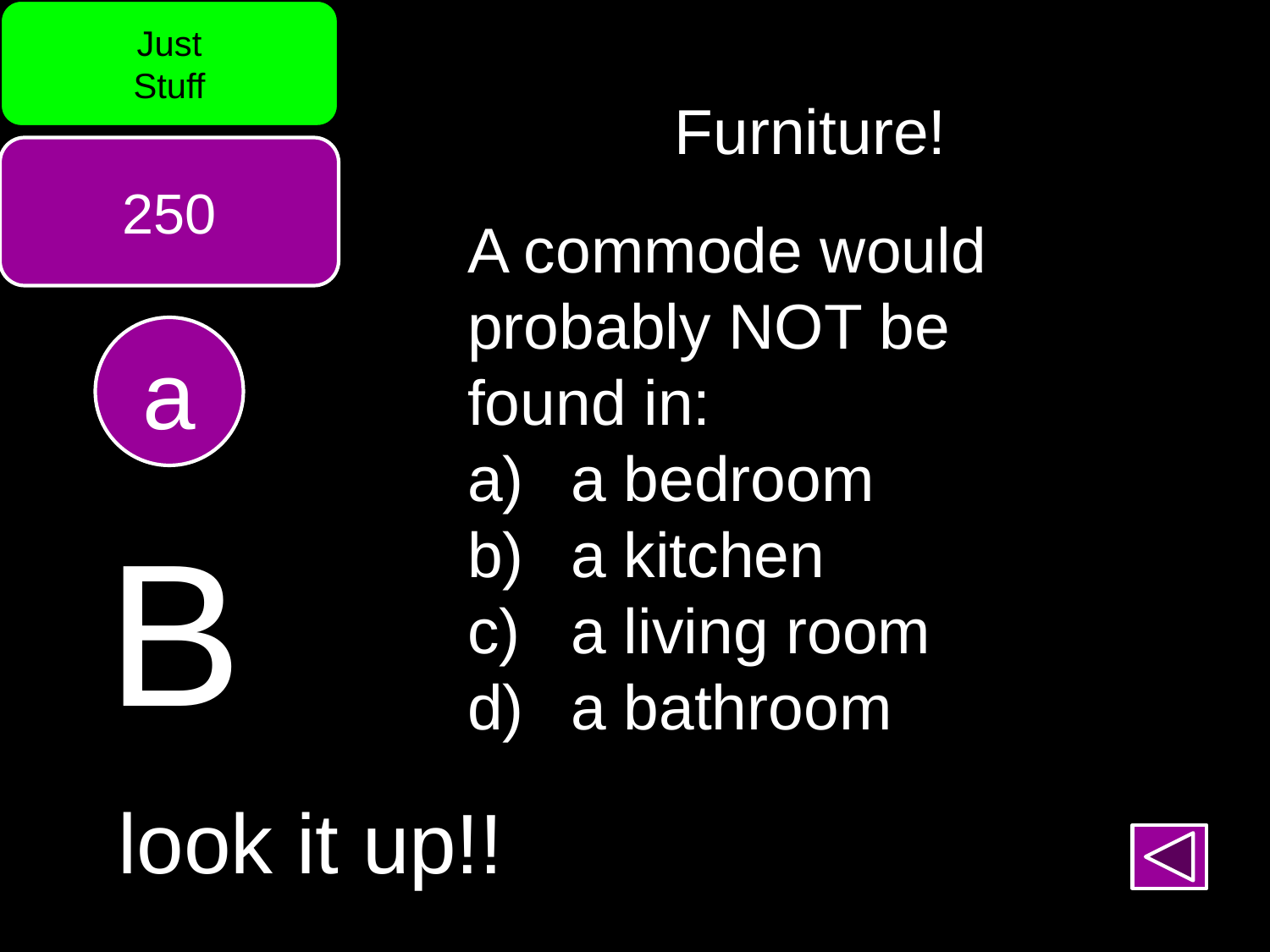

Just
Stuff
Furniture!
250

A commode would
probably NOT be
found in:
a bedroom
a kitchen
a living room
a bathroom
a
B
look it up!!